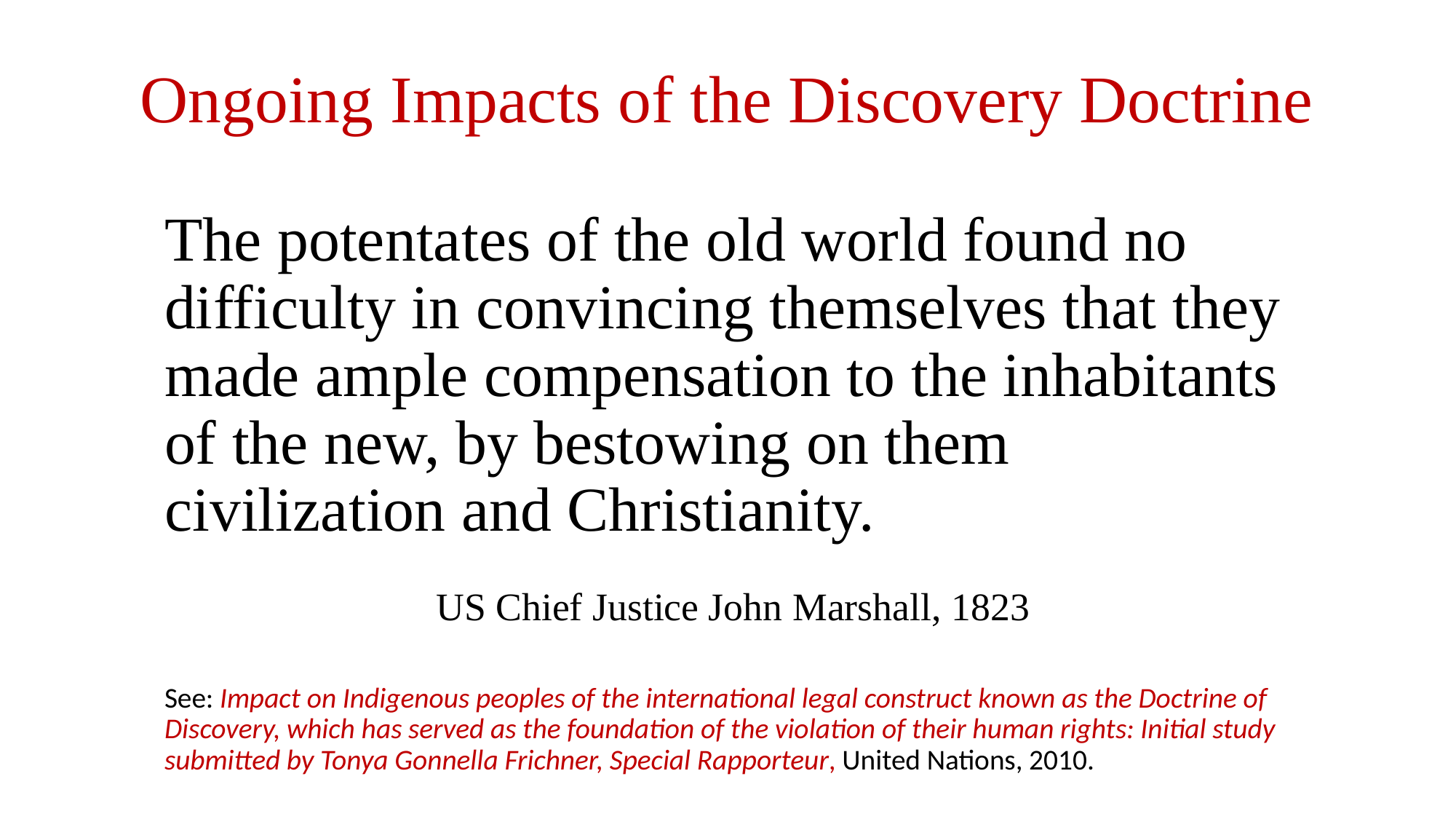

# Ongoing Impacts of the Discovery Doctrine
The potentates of the old world found no difficulty in convincing themselves that they made ample compensation to the inhabitants of the new, by bestowing on them civilization and Christianity.

US Chief Justice John Marshall, 1823

See: Impact on Indigenous peoples of the international legal construct known as the Doctrine of Discovery, which has served as the foundation of the violation of their human rights: Initial study submitted by Tonya Gonnella Frichner, Special Rapporteur, United Nations, 2010.